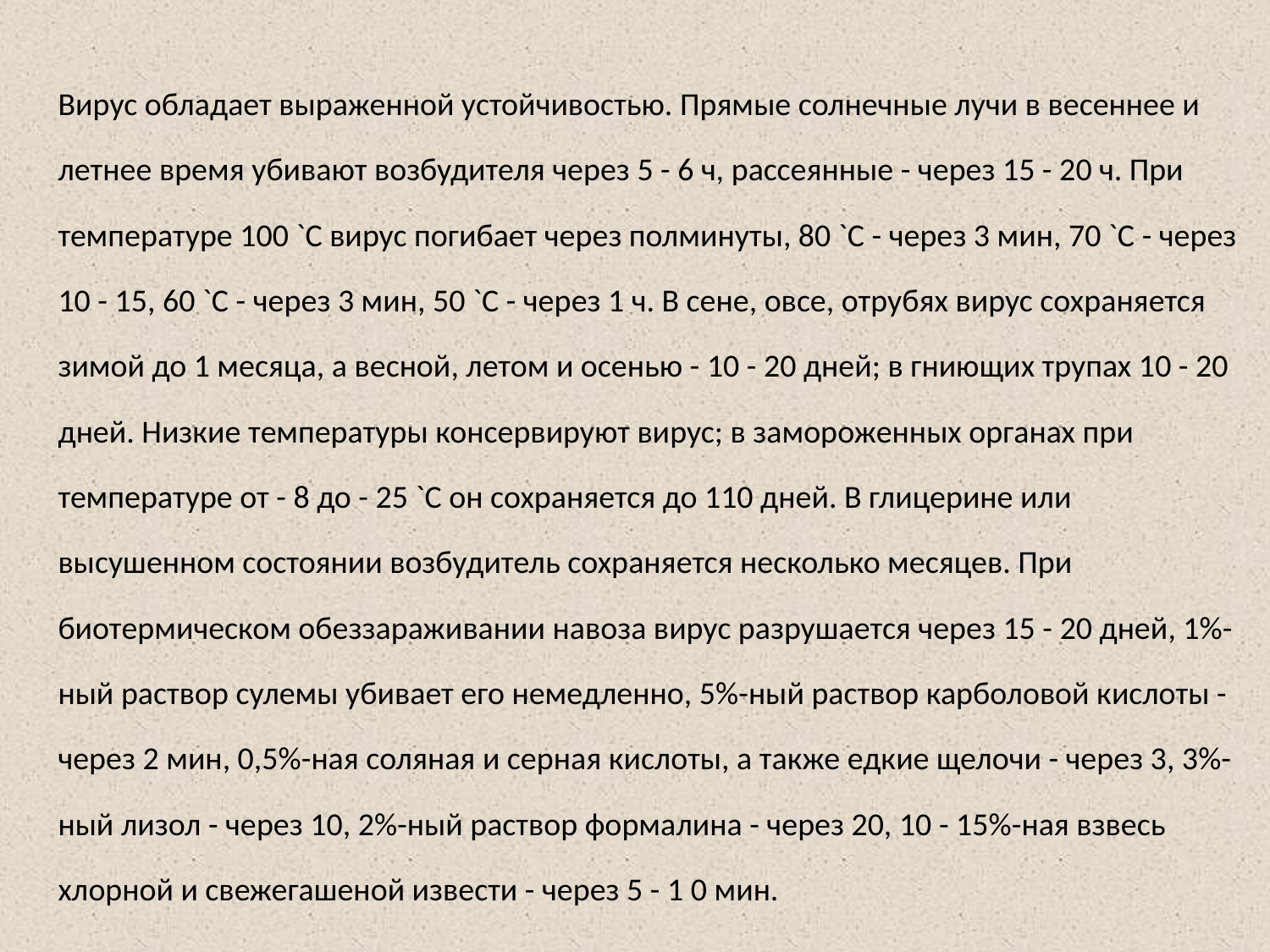

Вирус обладает выраженной устойчивостью. Прямые солнечные лучи в весеннее и летнее время убивают возбудителя через 5 - 6 ч, рассеянные - через 15 - 20 ч. При температуре 100 `С вирус погибает через полминуты, 80 `С - через 3 мин, 70 `С - через 10 - 15, 60 `С - через 3 мин, 50 `С - через 1 ч. В сене, овсе, отрубях вирус сохраняется зимой до 1 месяца, а весной, летом и осенью - 10 - 20 дней; в гниющих трупах 10 - 20 дней. Низкие температуры консервируют вирус; в замороженных органах при температуре от - 8 до - 25 `С он сохраняется до 110 дней. В глицерине или высушенном состоянии возбудитель сохраняется несколько месяцев. При биотермическом обеззараживании навоза вирус разрушается через 15 - 20 дней, 1%-ный раствор сулемы убивает его немедленно, 5%-ный раствор карболовой кислоты - через 2 мин, 0,5%-ная соляная и серная кислоты, а также едкие щелочи - через 3, 3%-ный лизол - через 10, 2%-ный раствор формалина - через 20, 10 - 15%-ная взвесь хлорной и свежегашеной извести - через 5 - 1 0 мин.